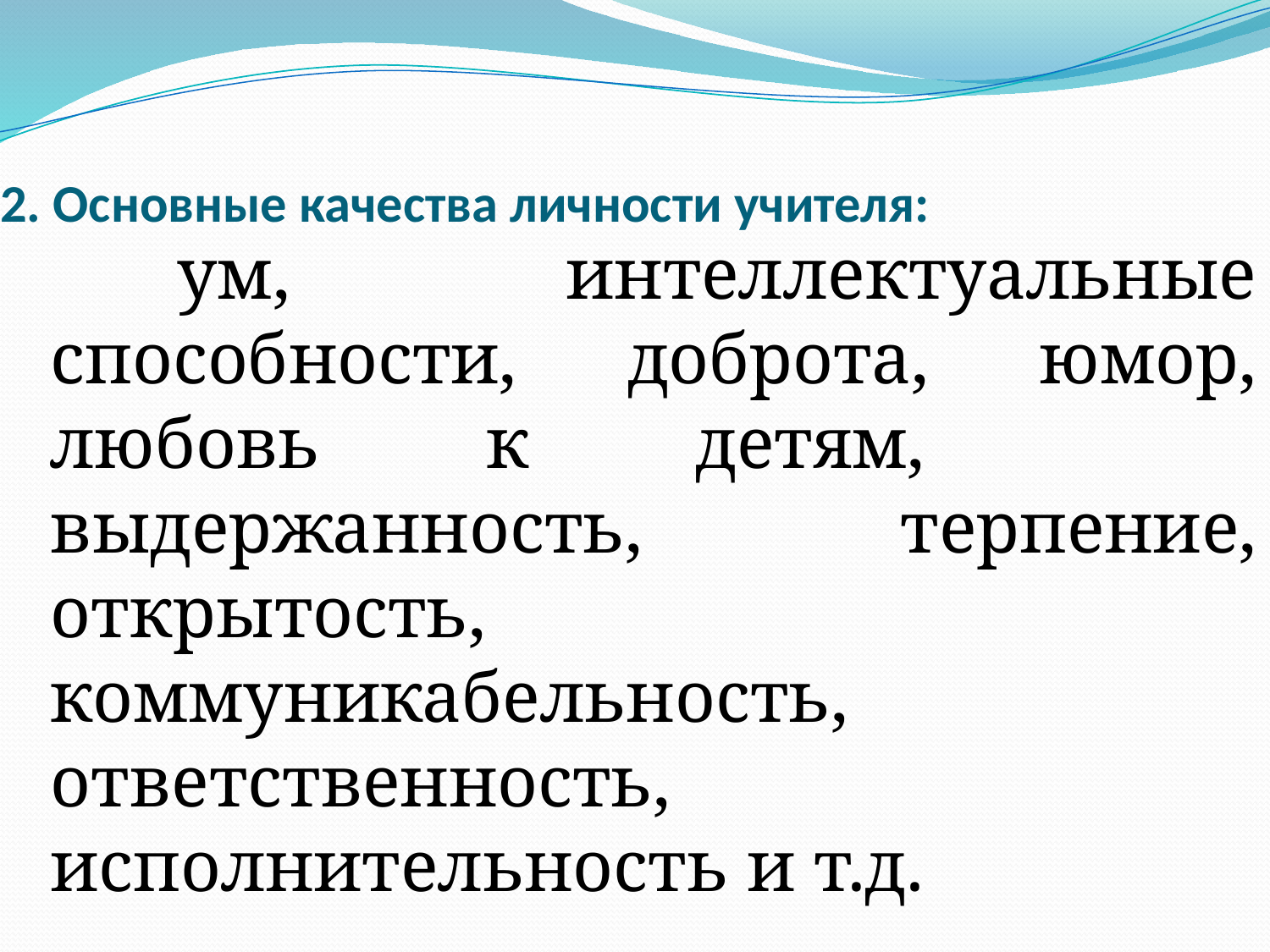

# 2. Основные качества личности учителя:
		ум, интеллектуальные способности, доброта, юмор, любовь к детям,   выдержанность, терпение, открытость, коммуникабельность, ответственность, исполнительность и т.д.